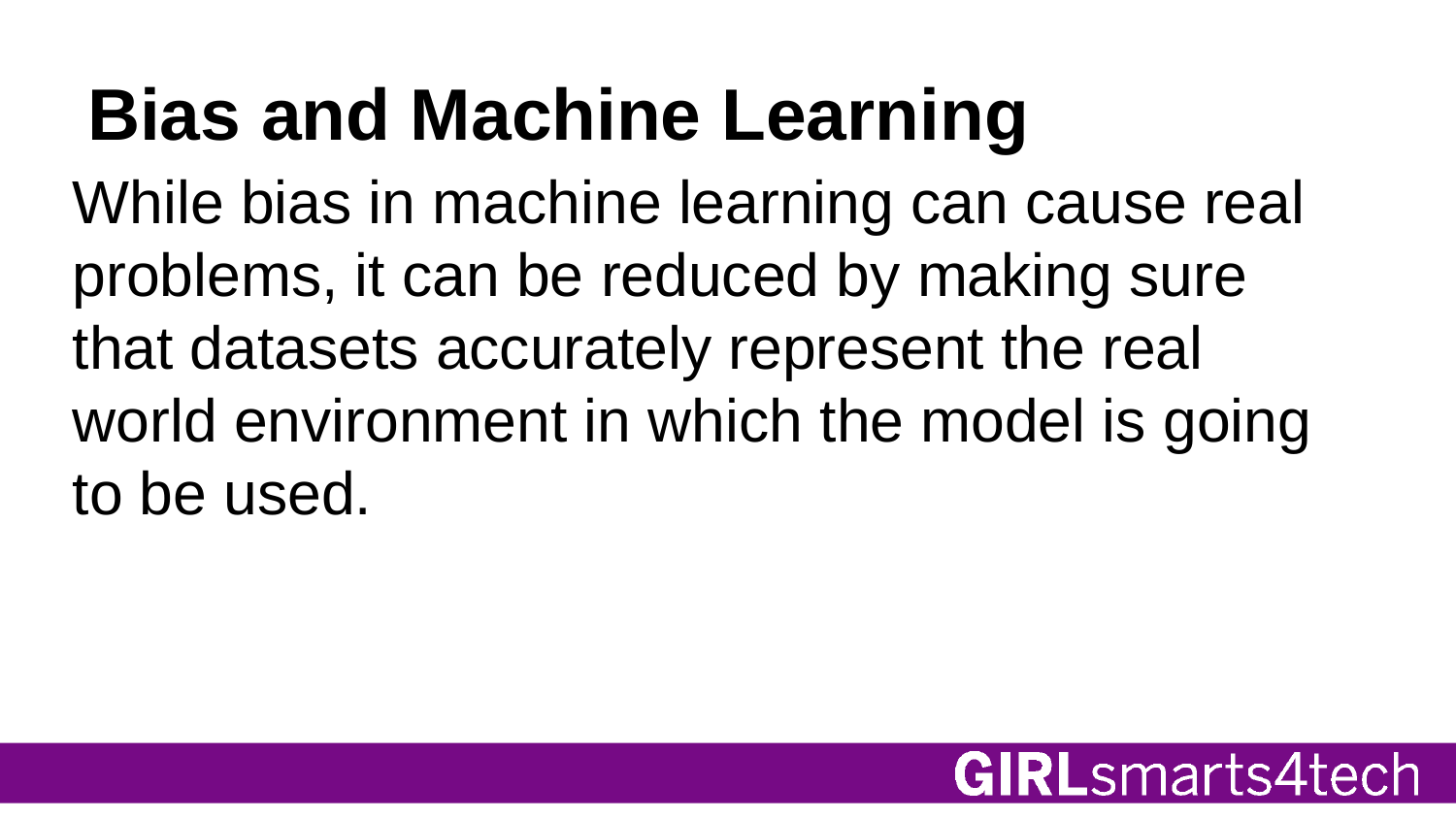

# Bias and Machine Learning
While bias in machine learning can cause real problems, it can be reduced by making sure that datasets accurately represent the real world environment in which the model is going to be used.